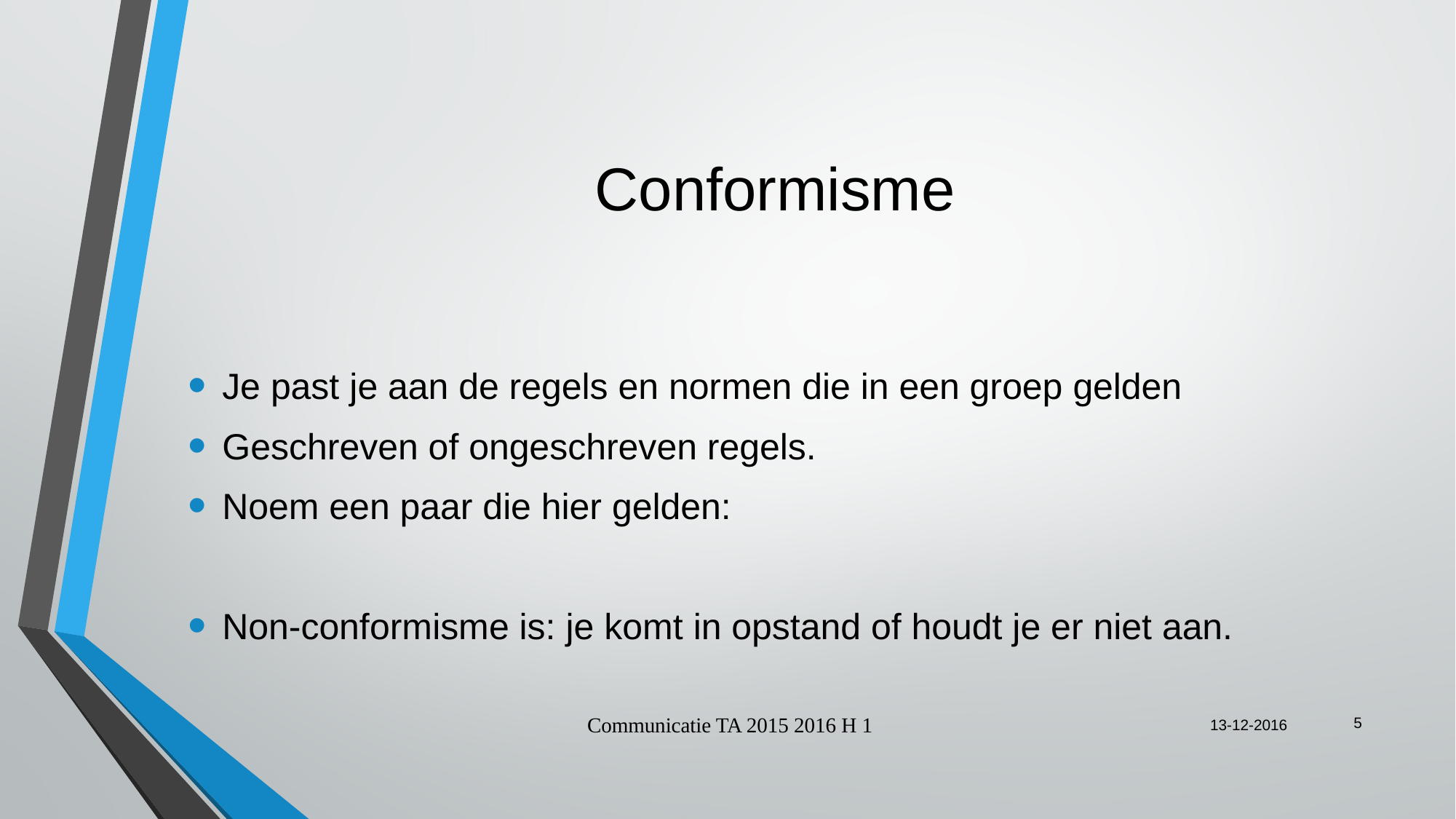

# Conformisme
Je past je aan de regels en normen die in een groep gelden
Geschreven of ongeschreven regels.
Noem een paar die hier gelden:

Non-conformisme is: je komt in opstand of houdt je er niet aan.
5
Communicatie TA 2015 2016 H 1
13-12-2016